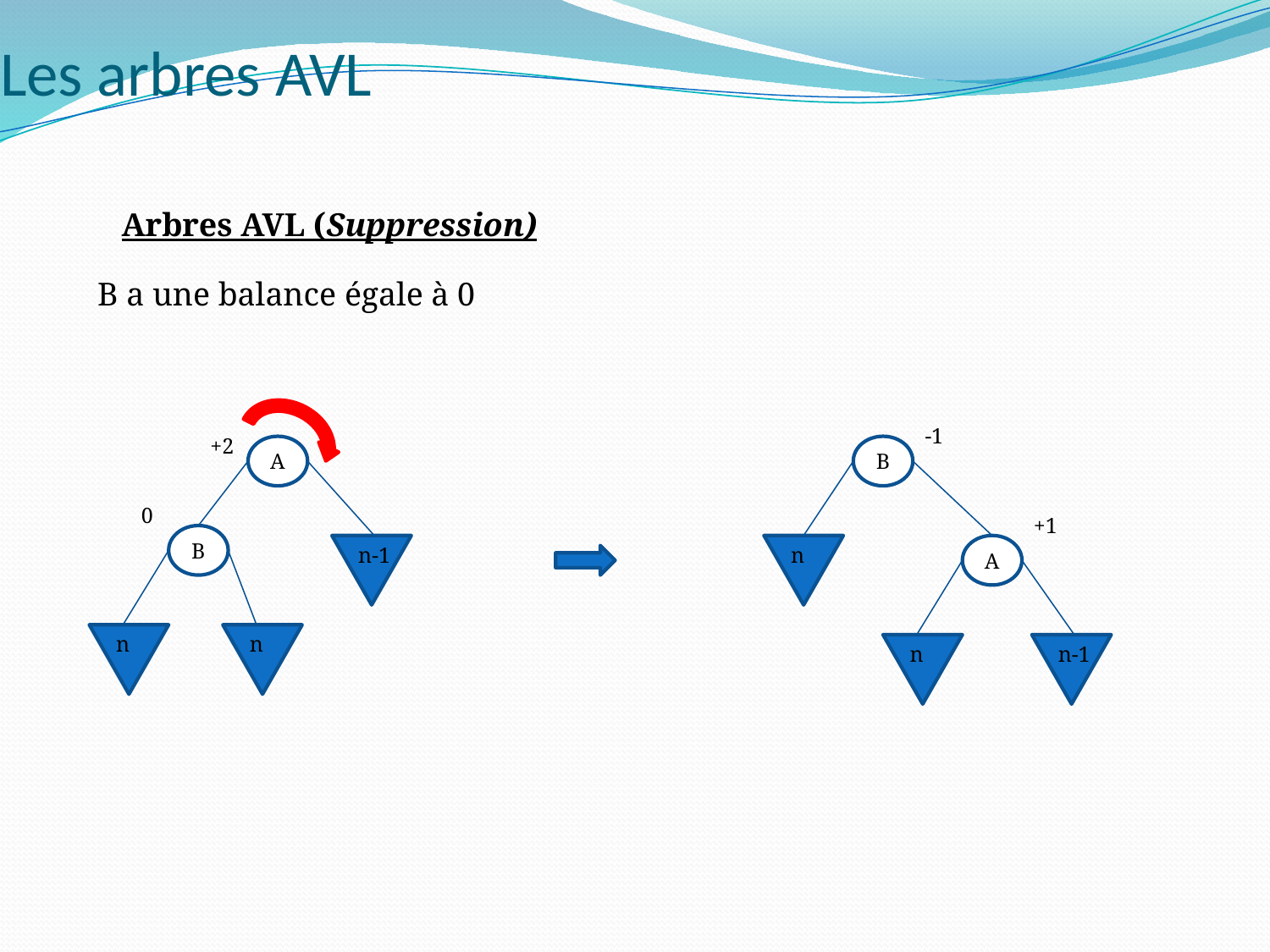

# Les arbres AVL

Arbres AVL (Suppression)
B a une balance égale à 0

-1
B
+1

n
A

n

n-1
+2
A
0
B

n-1

n

n